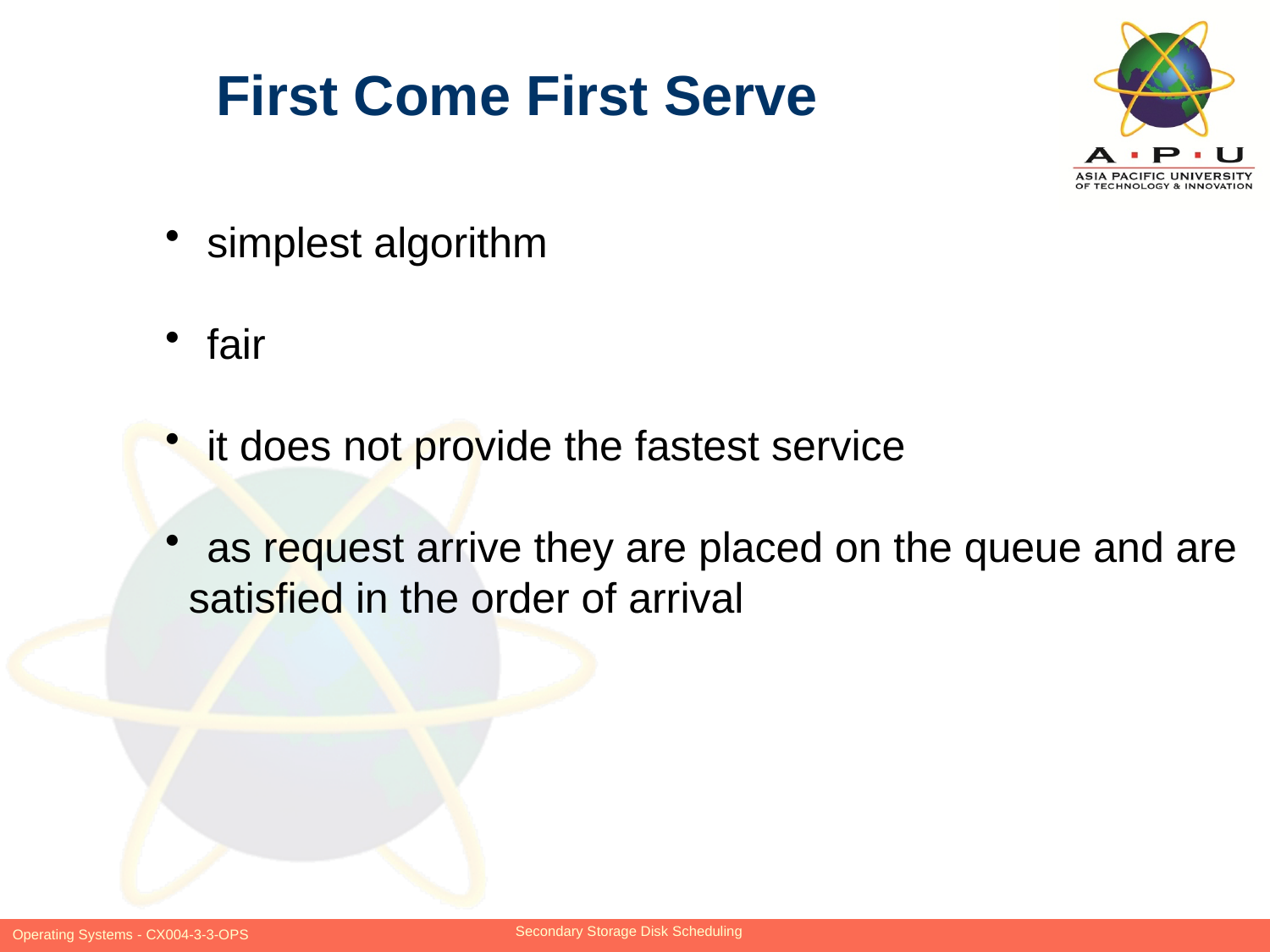

First Come First Serve
 simplest algorithm

 fair

 it does not provide the fastest service

 as request arrive they are placed on the queue and are
  satisfied in the order of arrival

Slide 25 of 21